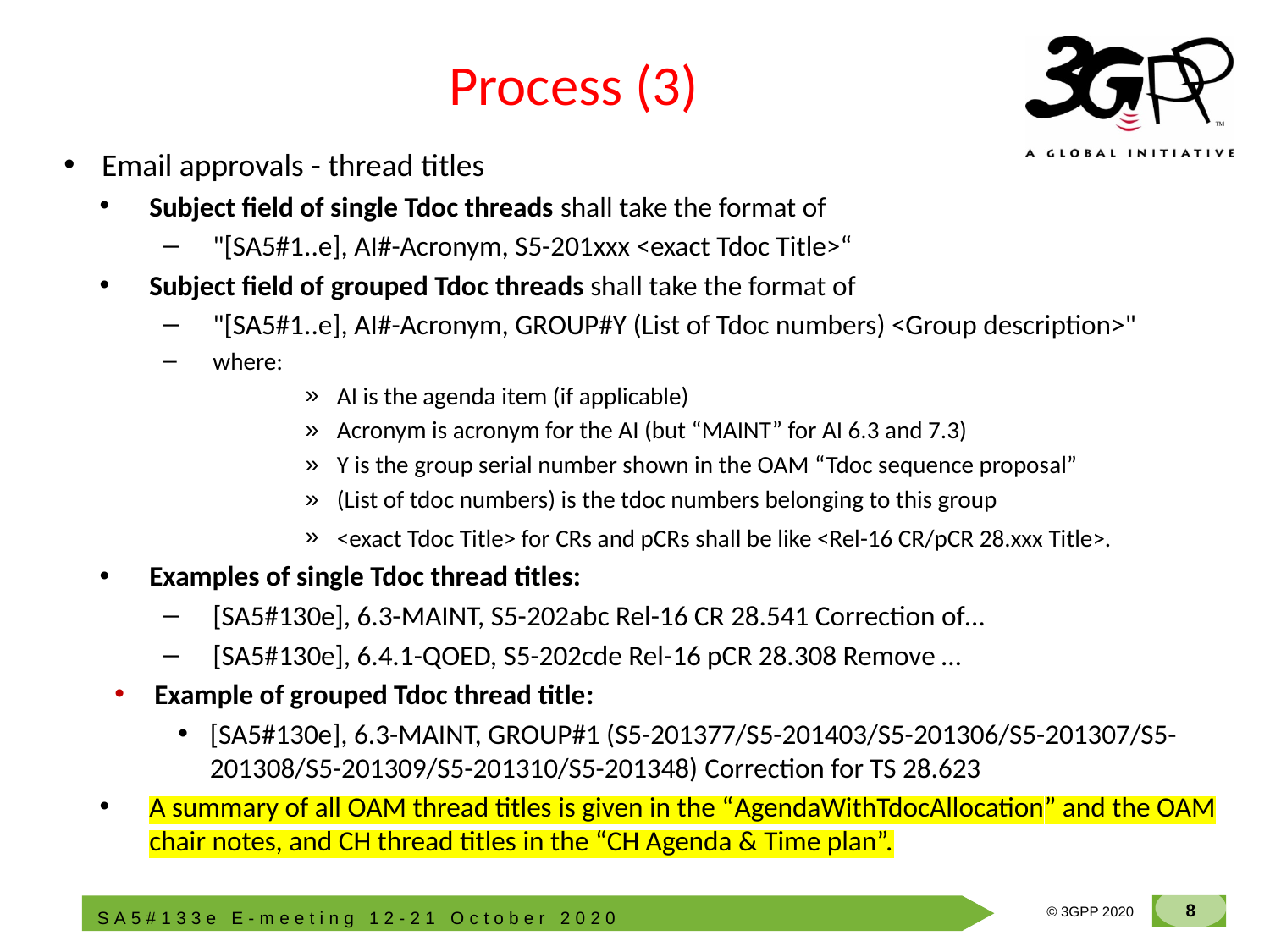

# Process (3)
Email approvals - thread titles
Subject field of single Tdoc threads shall take the format of
"[SA5#1..e], AI#-Acronym, S5-201xxx <exact Tdoc Title>“
Subject field of grouped Tdoc threads shall take the format of
"[SA5#1..e], AI#-Acronym, GROUP#Y (List of Tdoc numbers) <Group description>"
where:
AI is the agenda item (if applicable)
Acronym is acronym for the AI (but “MAINT” for AI 6.3 and 7.3)
Y is the group serial number shown in the OAM “Tdoc sequence proposal”
(List of tdoc numbers) is the tdoc numbers belonging to this group
<exact Tdoc Title> for CRs and pCRs shall be like <Rel-16 CR/pCR 28.xxx Title>.
Examples of single Tdoc thread titles:
[SA5#130e], 6.3-MAINT, S5-202abc Rel-16 CR 28.541 Correction of…
[SA5#130e], 6.4.1-QOED, S5-202cde Rel-16 pCR 28.308 Remove …
Example of grouped Tdoc thread title:
[SA5#130e], 6.3-MAINT, GROUP#1 (S5-201377/S5-201403/S5-201306/S5-201307/S5-201308/S5-201309/S5-201310/S5-201348) Correction for TS 28.623
A summary of all OAM thread titles is given in the “AgendaWithTdocAllocation” and the OAM chair notes, and CH thread titles in the “CH Agenda & Time plan”.